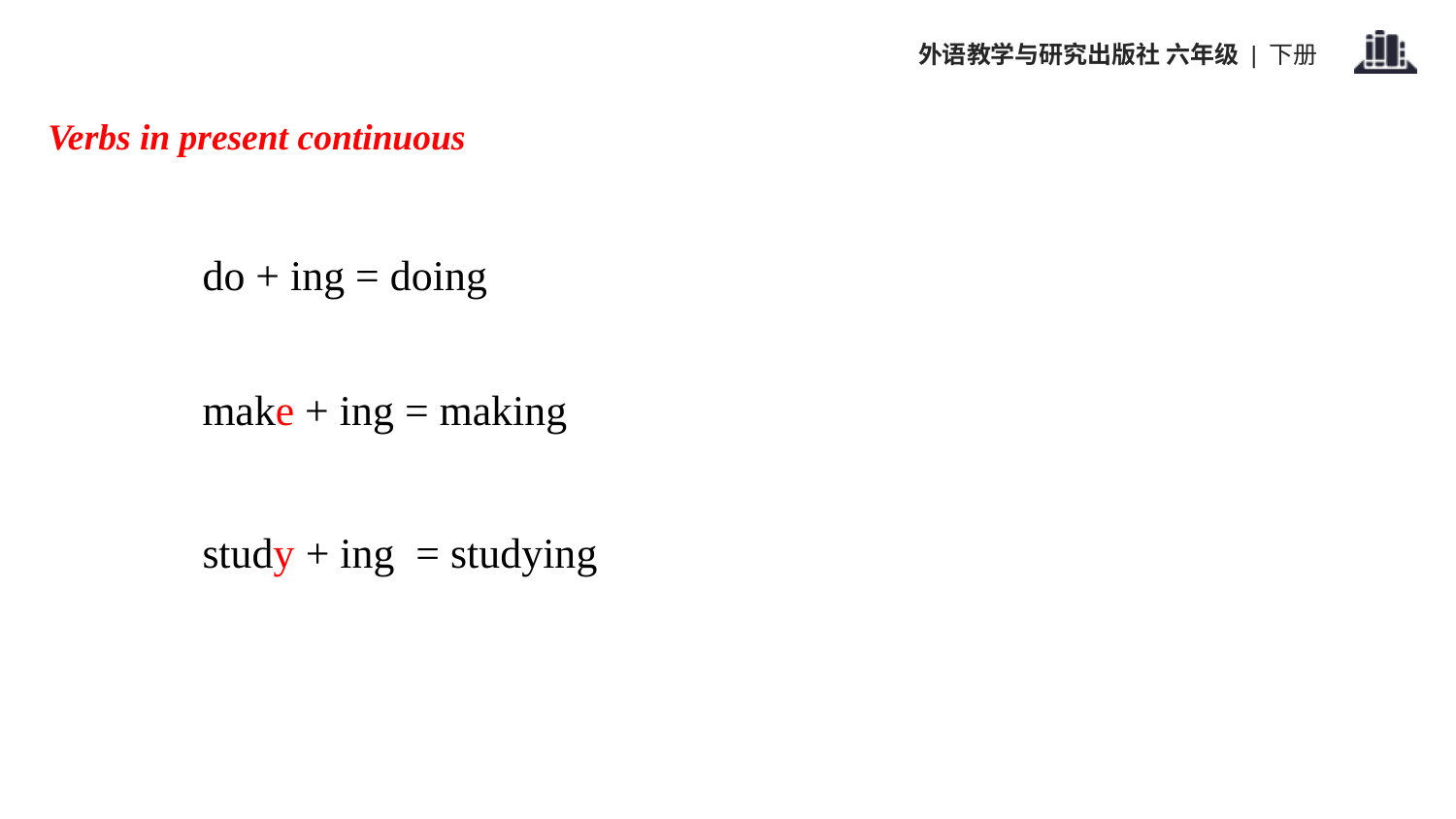

Verbs in present continuous
do + ing = doing
make + ing = making
study + ing  = studying